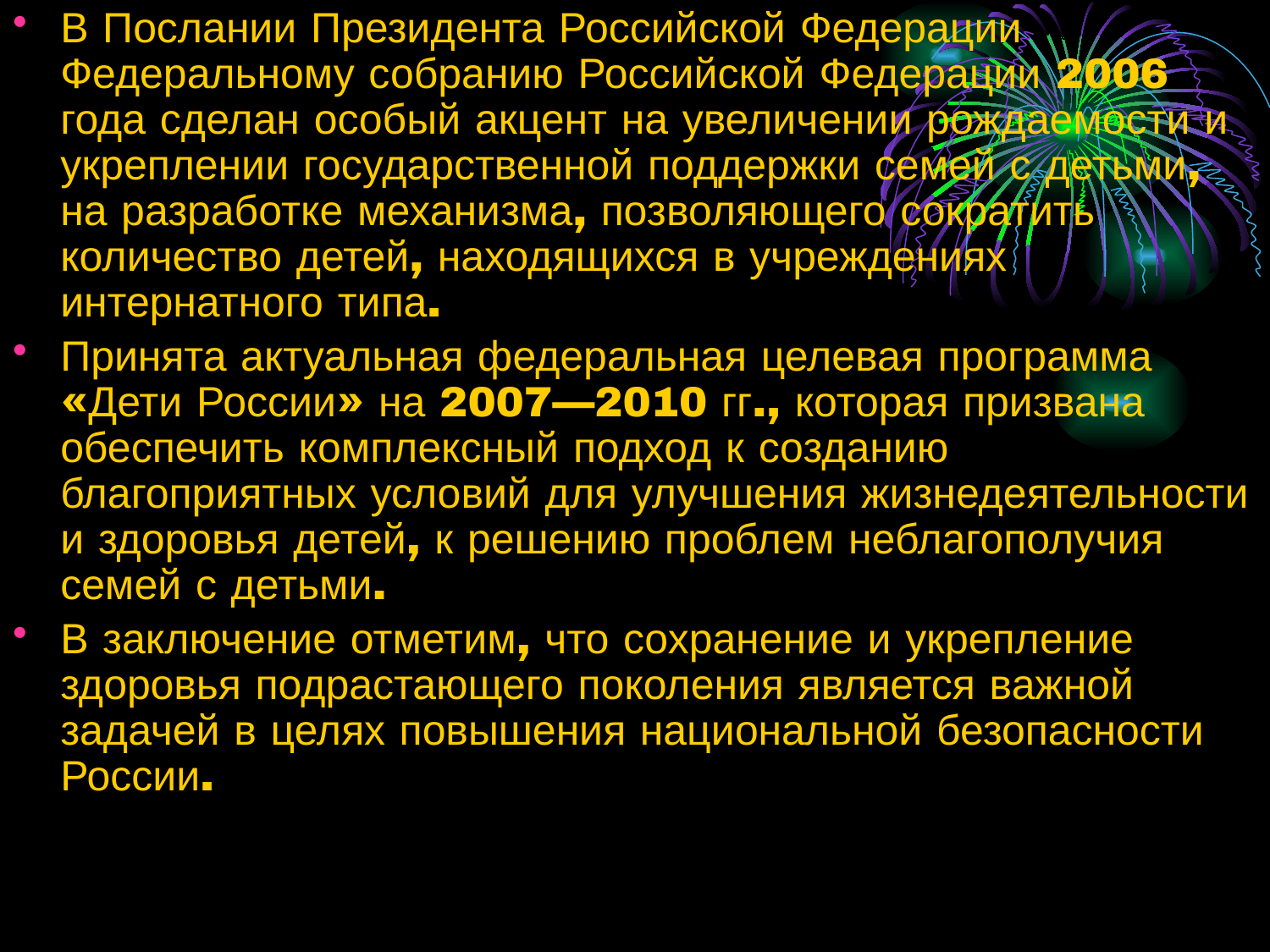

В Послании Президента Российской Федерации Федеральному собранию Российской Федерации 2006 года сделан особый акцент на увеличении рождаемости и укреплении государственной поддержки семей с детьми, на разработке механизма, позволяющего сократить количество детей, находящихся в учреждениях интернатного типа.
Принята актуальная федеральная целевая программа «Дети России» на 2007—2010 гг., которая призвана обеспечить комплексный подход к созданию благоприятных условий для улучшения жизнедеятельности и здоровья детей, к решению проблем неблагополучия семей с детьми.
В заключение отметим, что сохранение и укрепление здоровья подрастающего поколения является важной задачей в целях повышения национальной безопасности России.